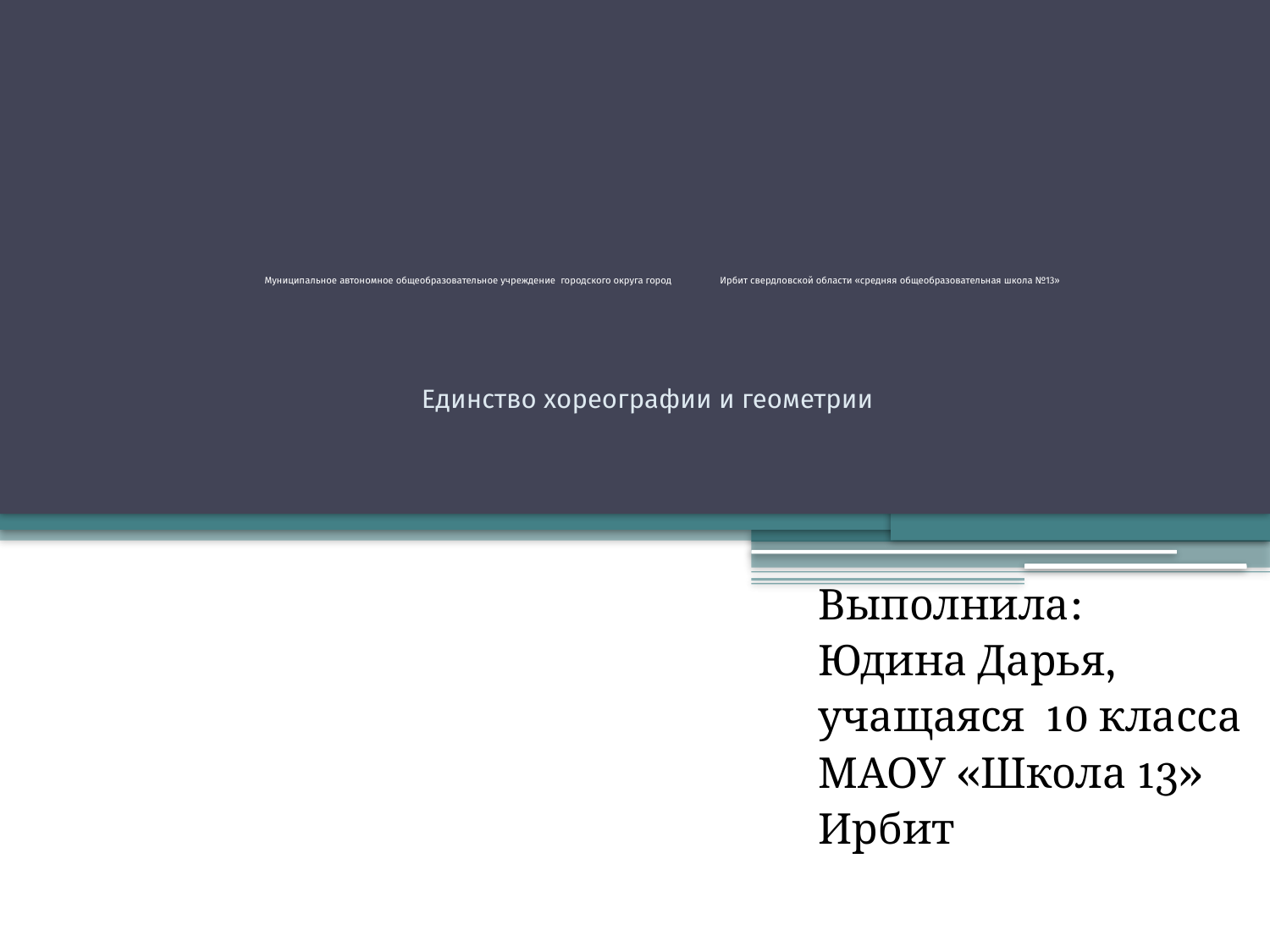

# Муниципальное автономное общеобразовательное учреждение  городского округа город                   Ирбит свердловской области «средняя общеобразовательная школа №13» Единство хореографии и геометрии
Выполнила:
Юдина Дарья,
учащаяся  10 класса
МАОУ «Школа 13»
Ирбит